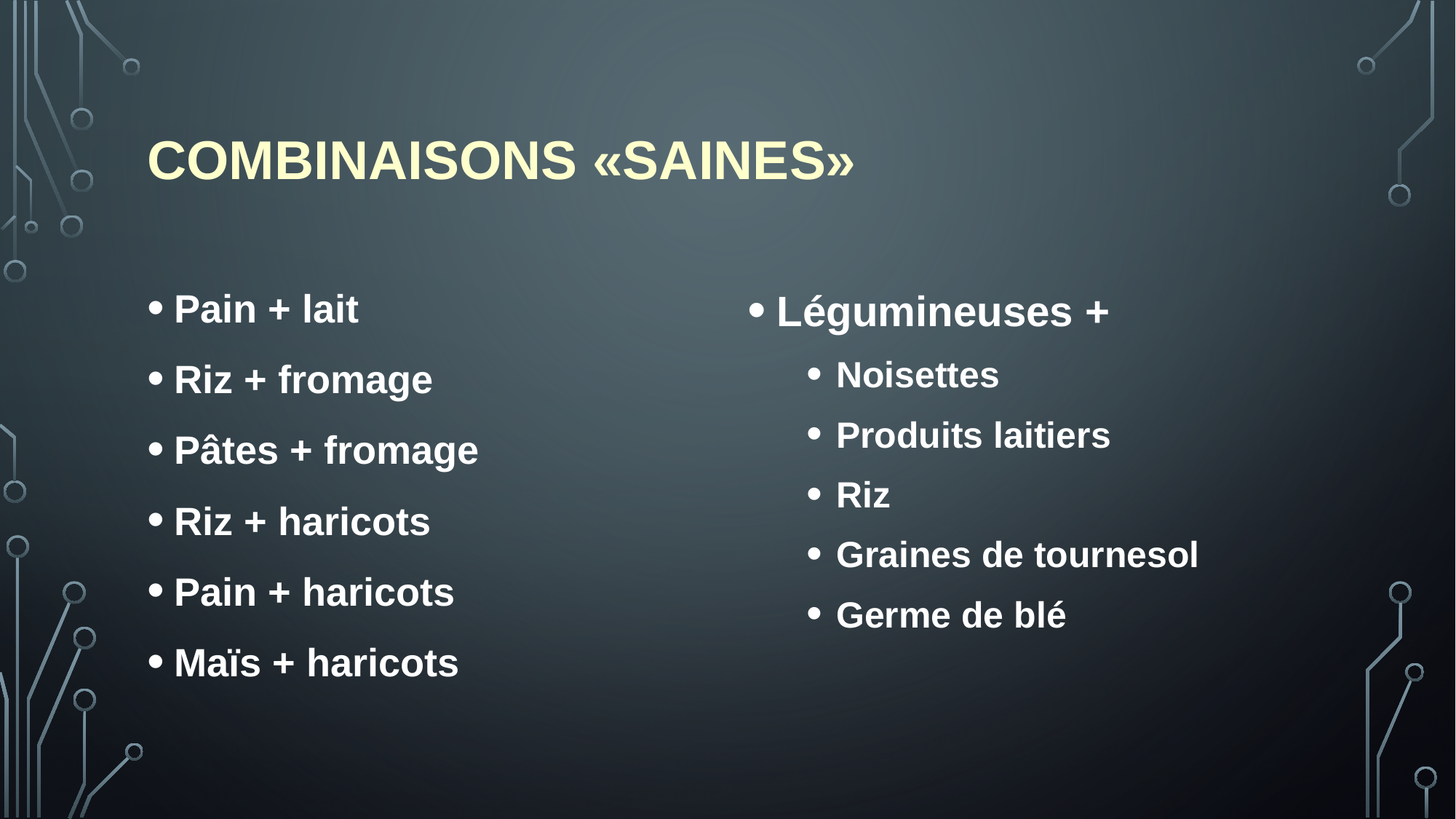

# Combinaisons «saines»
Pain + lait
Riz + fromage
Pâtes + fromage
Riz + haricots
Pain + haricots
Maïs + haricots

Légumineuses +
Noisettes
Produits laitiers
Riz
Graines de tournesol
Germe de blé